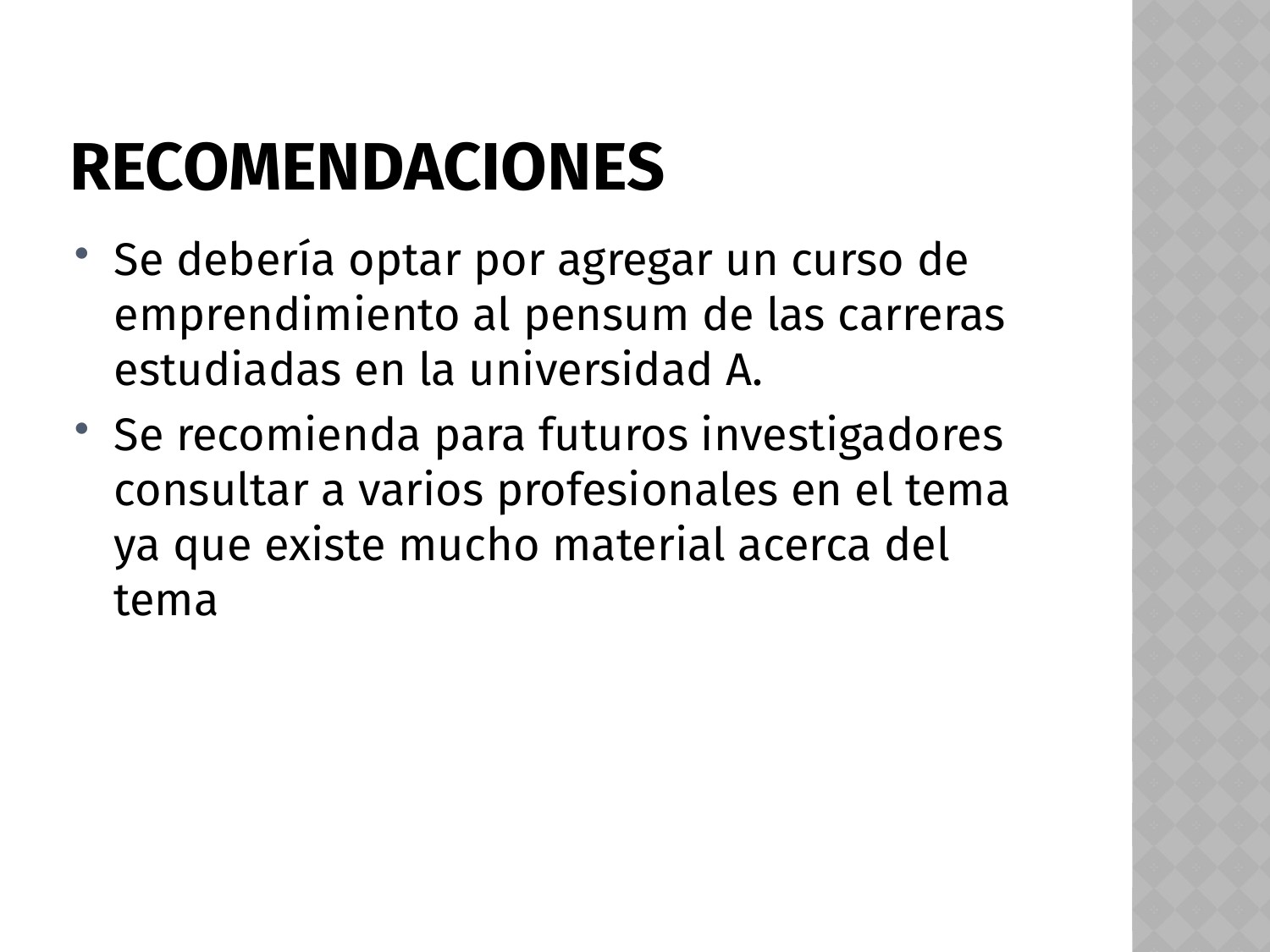

# Recomendaciones
Se debería optar por agregar un curso de emprendimiento al pensum de las carreras estudiadas en la universidad A.
Se recomienda para futuros investigadores consultar a varios profesionales en el tema ya que existe mucho material acerca del tema